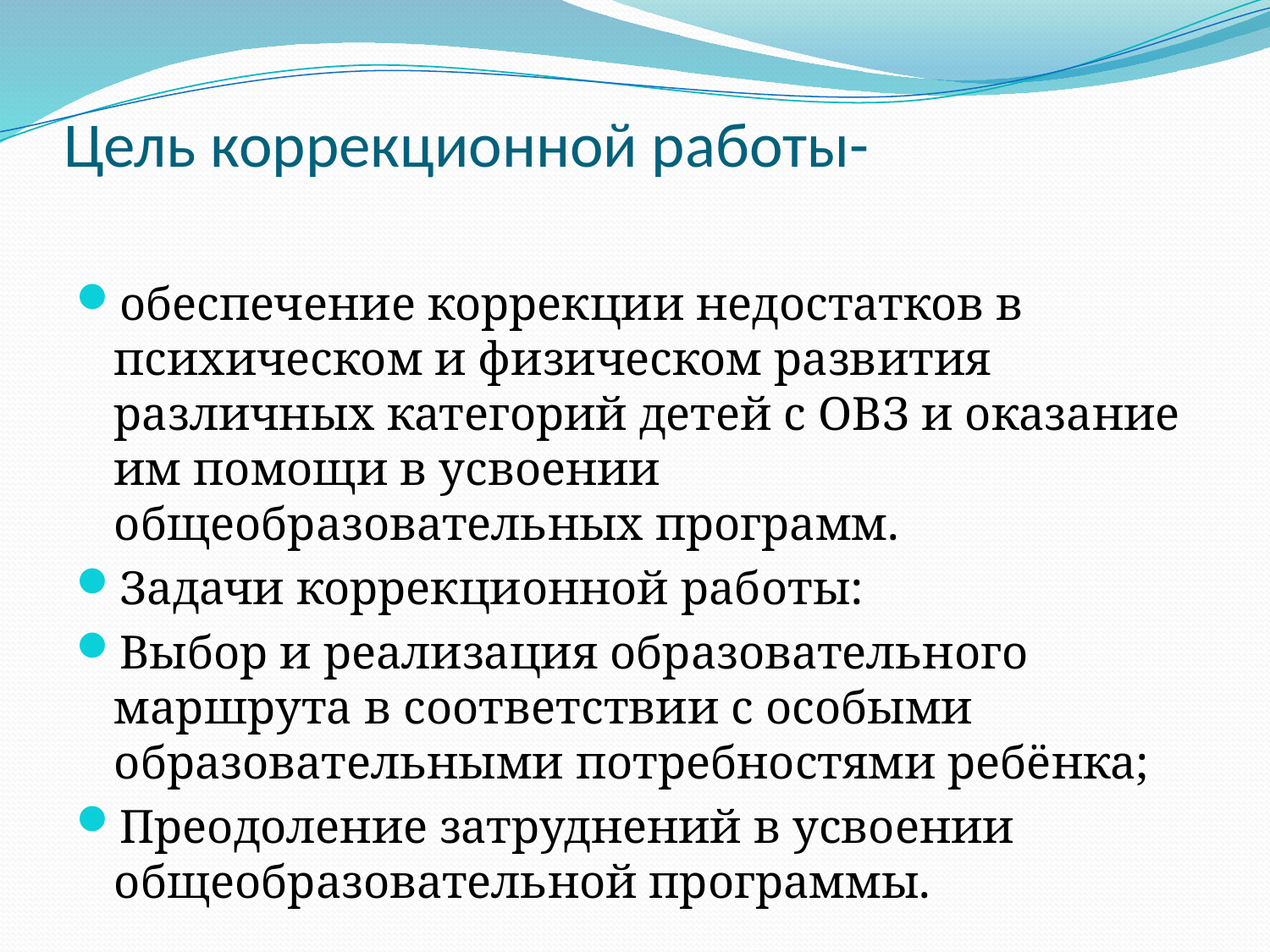

# Цель коррекционной работы-
обеспечение коррекции недостатков в психическом и физическом развития различных категорий детей с ОВЗ и оказание им помощи в усвоении общеобразовательных программ.
Задачи коррекционной работы:
Выбор и реализация образовательного маршрута в соответствии с особыми образовательными потребностями ребёнка;
Преодоление затруднений в усвоении общеобразовательной программы.